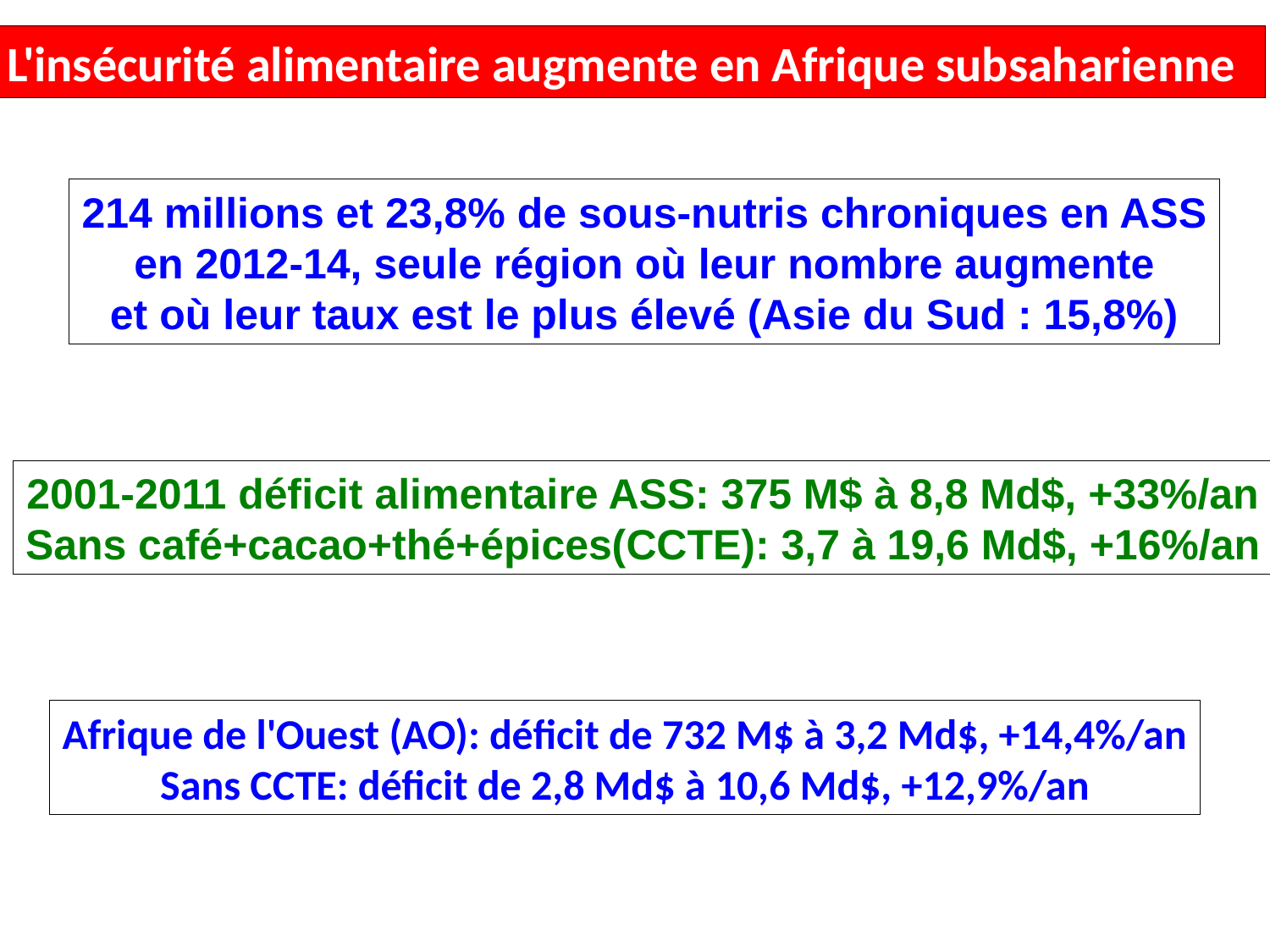

L'insécurité alimentaire augmente en Afrique subsaharienne
214 millions et 23,8% de sous-nutris chroniques en ASS
en 2012-14, seule région où leur nombre augmente
et où leur taux est le plus élevé (Asie du Sud : 15,8%)
2001-2011 déficit alimentaire ASS: 375 M$ à 8,8 Md$, +33%/an
Sans café+cacao+thé+épices(CCTE): 3,7 à 19,6 Md$, +16%/an
Afrique de l'Ouest (AO): déficit de 732 M$ à 3,2 Md$, +14,4%/an
Sans CCTE: déficit de 2,8 Md$ à 10,6 Md$, +12,9%/an